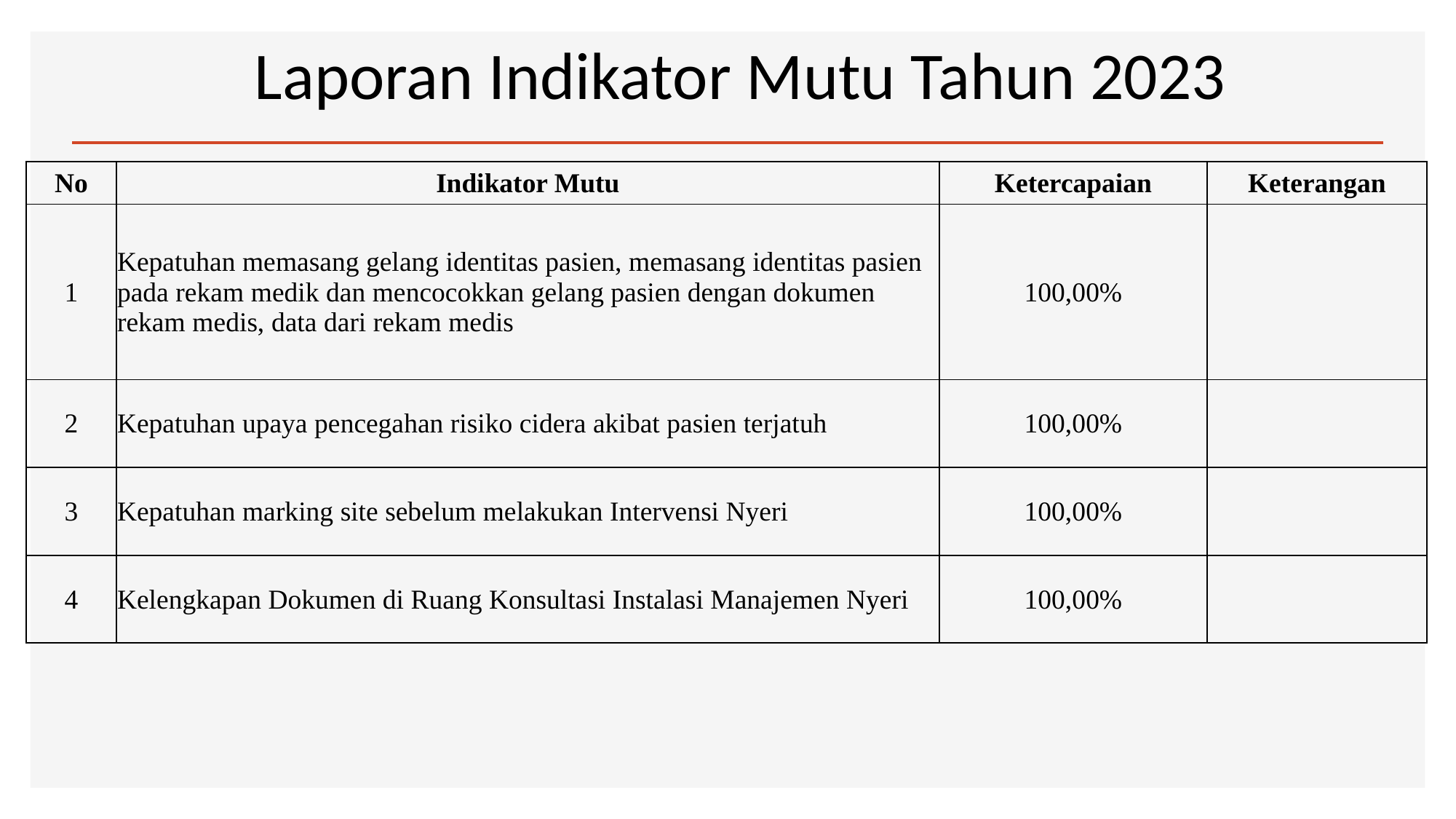

# Laporan Indikator Mutu Tahun 2023
| No | Indikator Mutu | Ketercapaian | Keterangan |
| --- | --- | --- | --- |
| 1 | Kepatuhan memasang gelang identitas pasien, memasang identitas pasien pada rekam medik dan mencocokkan gelang pasien dengan dokumen rekam medis, data dari rekam medis | 100,00% |  |
| 2 | Kepatuhan upaya pencegahan risiko cidera akibat pasien terjatuh | 100,00% |  |
| 3 | Kepatuhan marking site sebelum melakukan Intervensi Nyeri | 100,00% |  |
| 4 | Kelengkapan Dokumen di Ruang Konsultasi Instalasi Manajemen Nyeri | 100,00% |  |